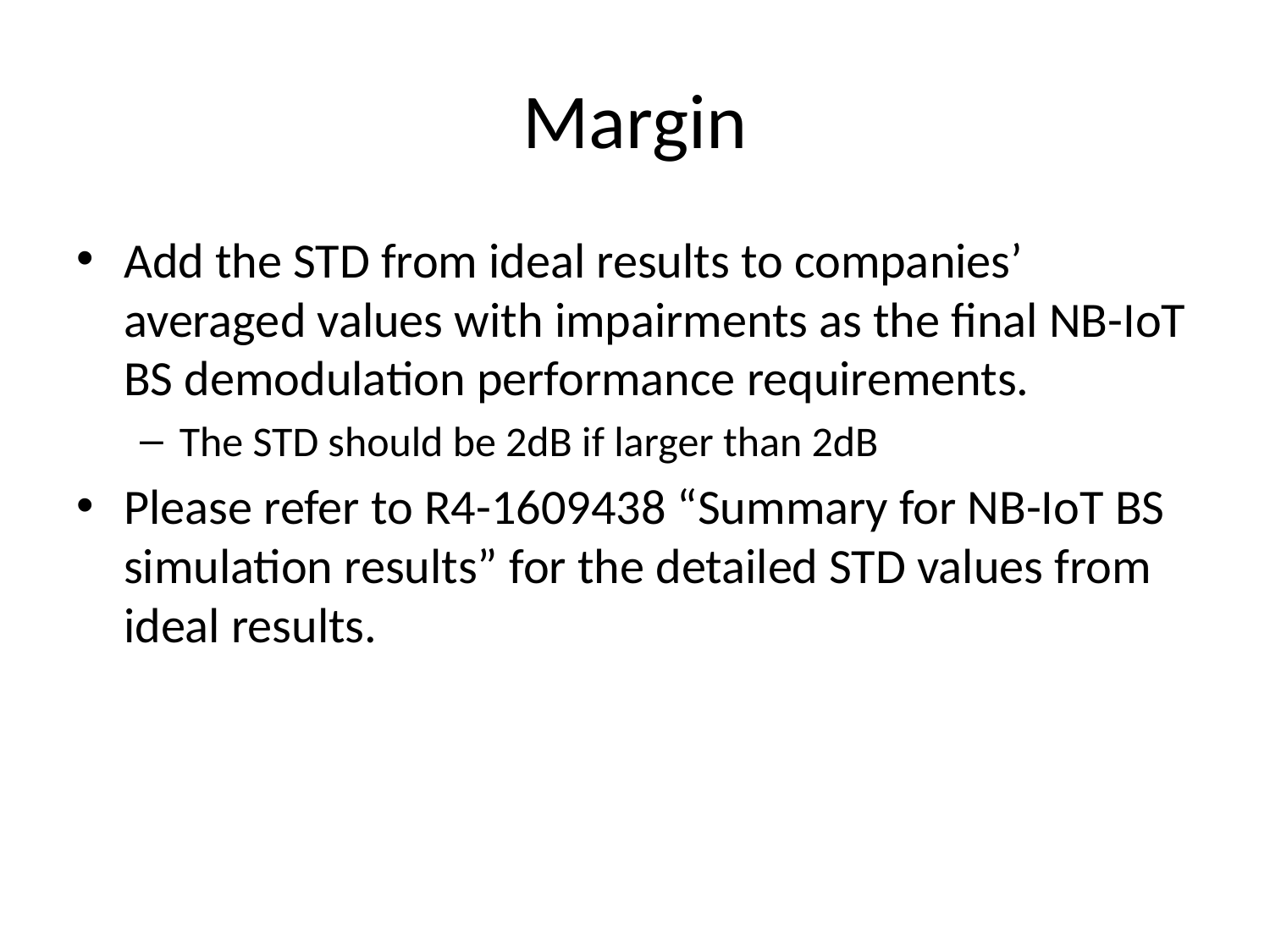

# Margin
Add the STD from ideal results to companies’ averaged values with impairments as the final NB-IoT BS demodulation performance requirements.
The STD should be 2dB if larger than 2dB
Please refer to R4-1609438 “Summary for NB-IoT BS simulation results” for the detailed STD values from ideal results.